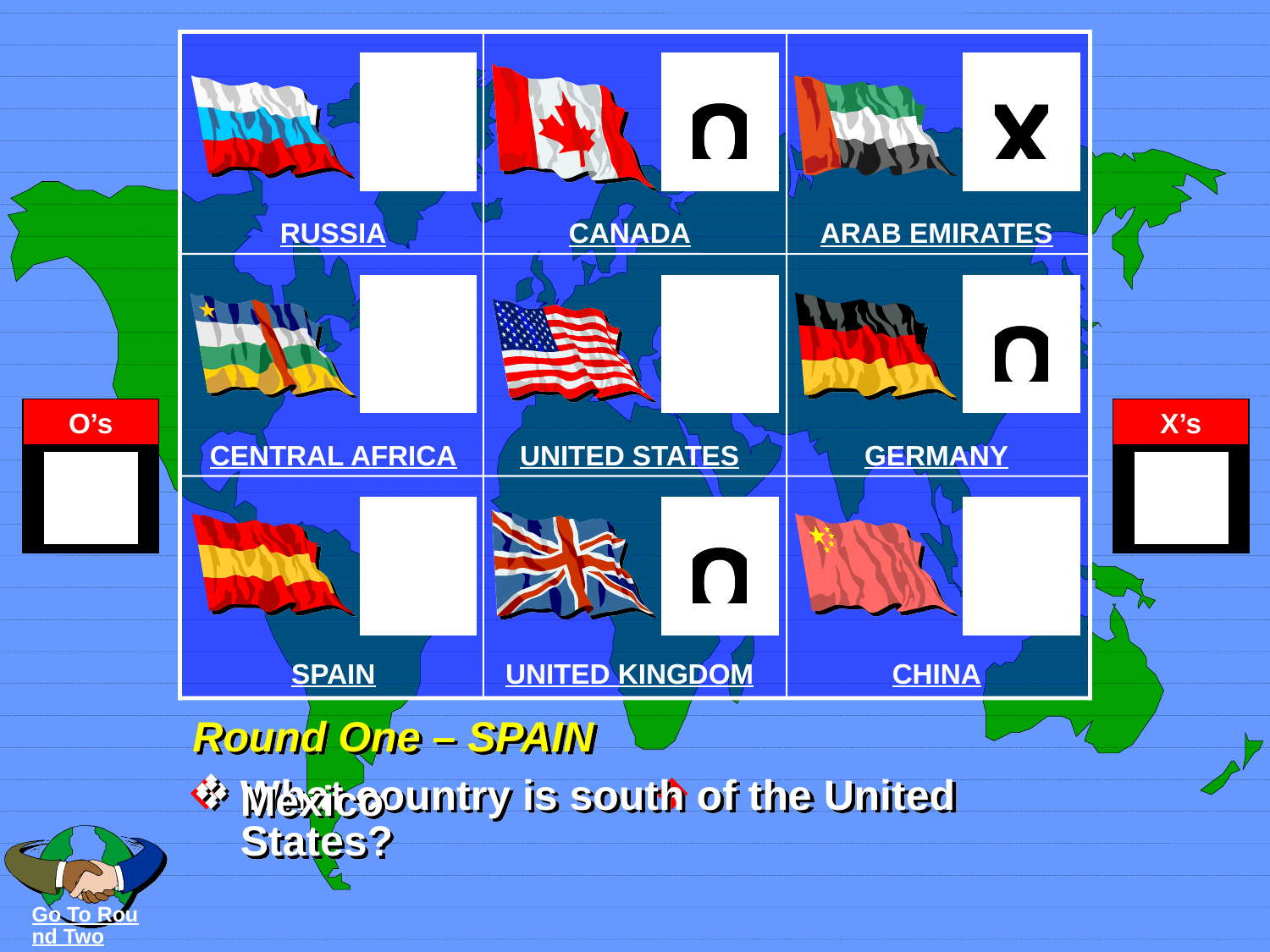

RUSSIA
CANADA
ARAB EMIRATES
CENTRAL AFRICA
UNITED STATES
GERMANY
SPAIN
UNITED KINGDOM
CHINA
# Round One – SPAIN
What country is south of the United States?
Mexico
Go To Round Two